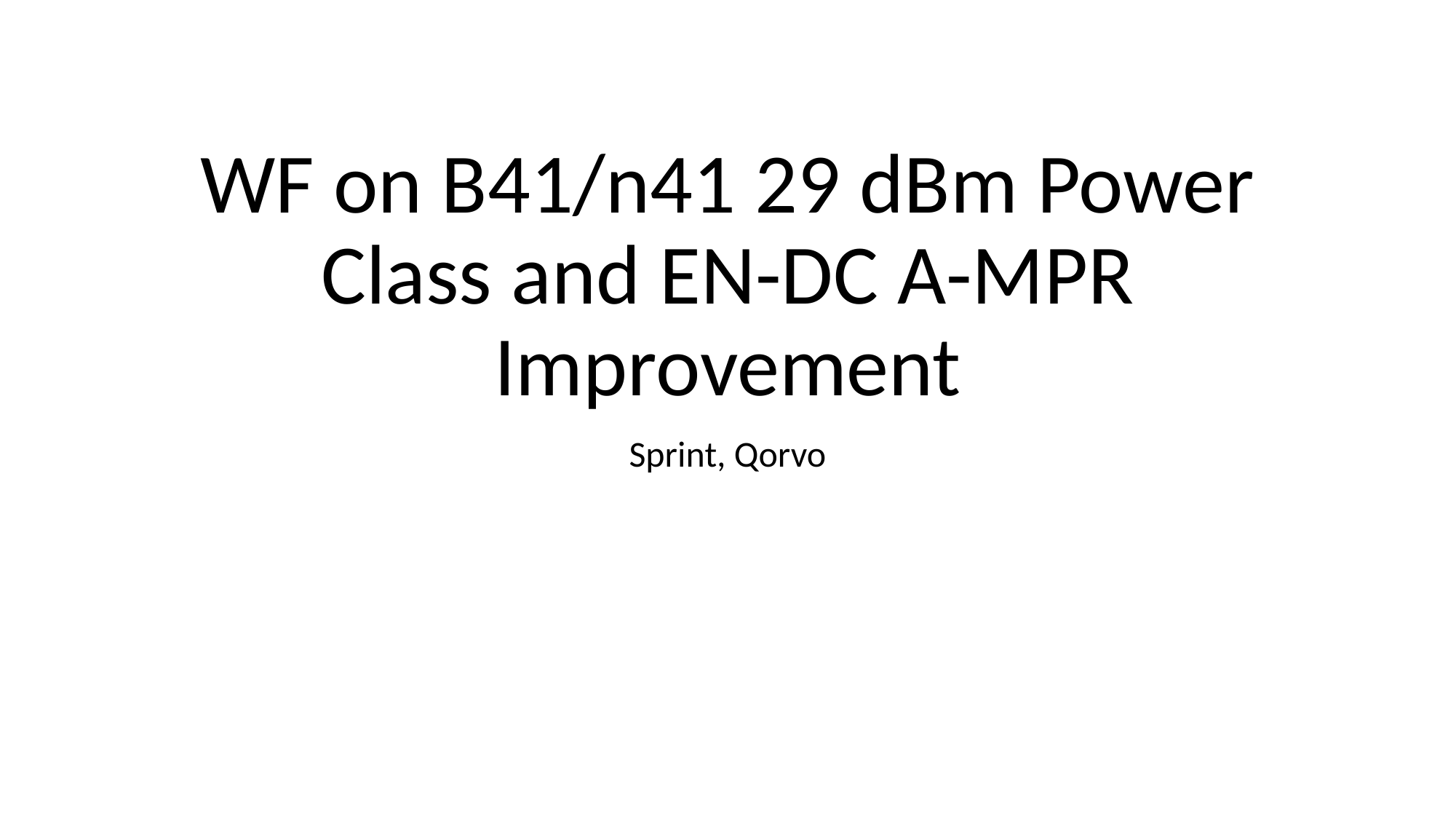

# WF on B41/n41 29 dBm Power Class and EN-DC A-MPR Improvement
Sprint, Qorvo